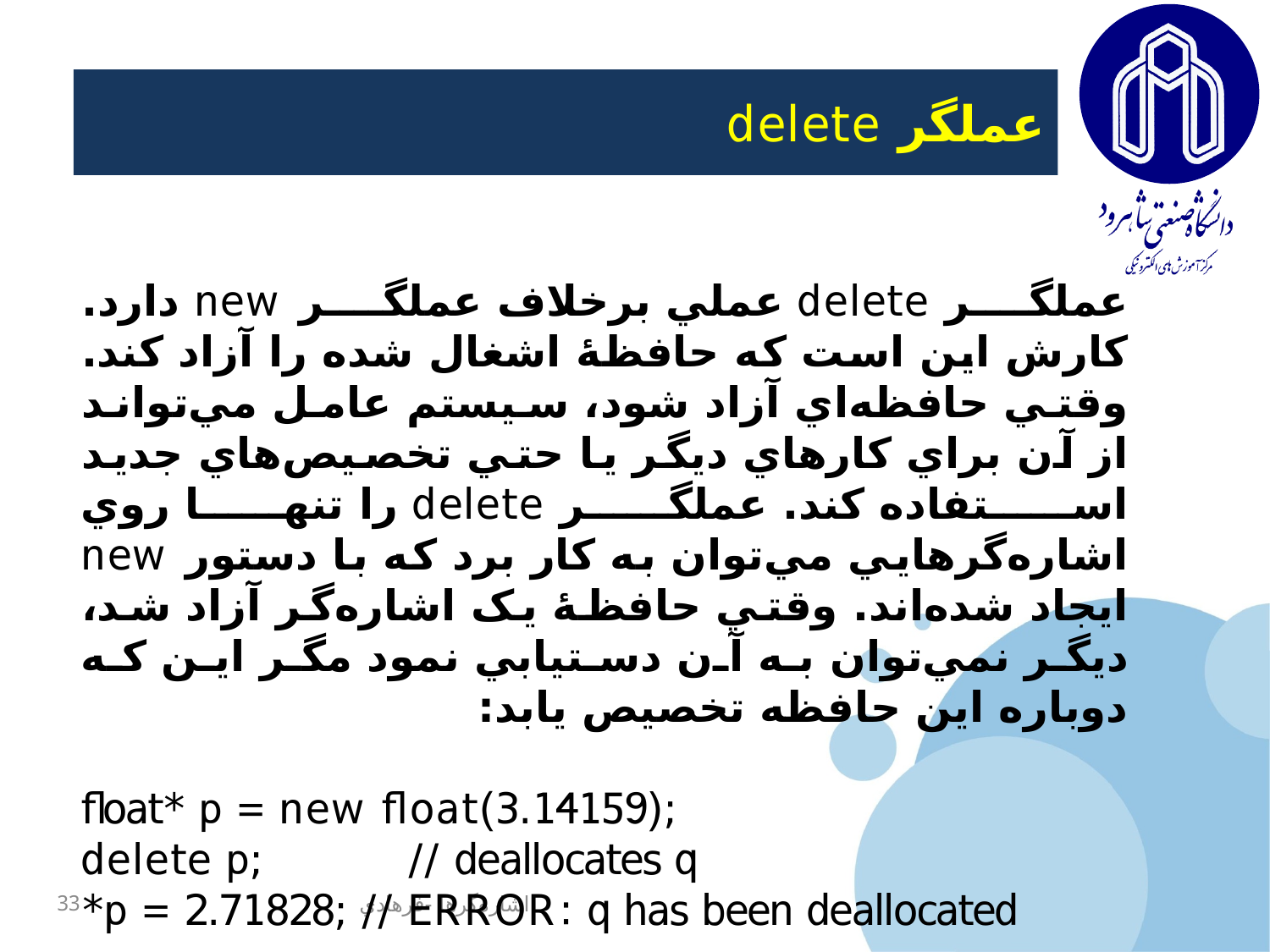

# عملگر delete
عملگر delete عملي‌ برخلاف عملگر new دارد. کارش اين است که حافظۀ اشغال شده را آزاد کند. وقتي حافظه‌اي آزاد شود، سيستم عامل مي‌تواند از آن براي کارهاي ديگر يا حتي تخصيص‌هاي جديد استفاده کند. عملگر delete را تنها روي اشاره‌گرهايي مي‌توان به کار برد که با دستور new ايجاد شده‌اند. وقتي حافظۀ يک اشاره‌گر آزاد شد، ديگر نمي‌توان به آن دستيابي نمود مگر اين که دوباره اين حافظه تخصيص يابد:

float* p = new float(3.14159);
delete p;           // deallocates q
*p = 2.71828; // ERROR: q has been deallocated
33
اشاره‌گرها -فرهادي